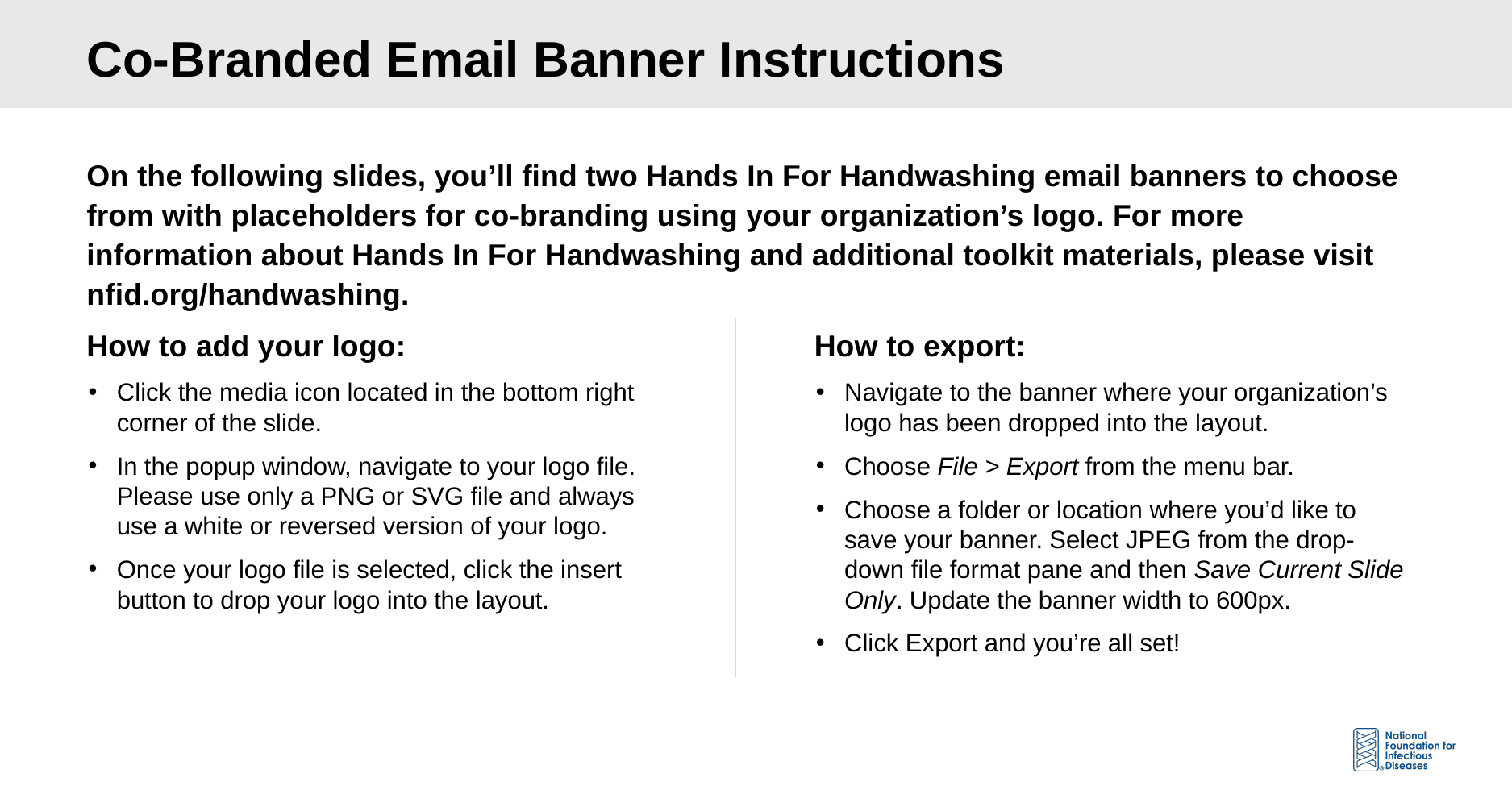

Co-Branded Email Banner Instructions
On the following slides, you’ll find two Hands In For Handwashing email banners to choose from with placeholders for co-branding using your organization’s logo. For more information about Hands In For Handwashing and additional toolkit materials, please visit nfid.org/handwashing.
How to add your logo:
Click the media icon located in the bottom right corner of the slide.
In the popup window, navigate to your logo file. Please use only a PNG or SVG file and always use a white or reversed version of your logo.
Once your logo file is selected, click the insert button to drop your logo into the layout.
How to export:
Navigate to the banner where your organization’s logo has been dropped into the layout.
Choose File > Export from the menu bar.
Choose a folder or location where you’d like to save your banner. Select JPEG from the drop-down file format pane and then Save Current Slide Only. Update the banner width to 600px.
Click Export and you’re all set!